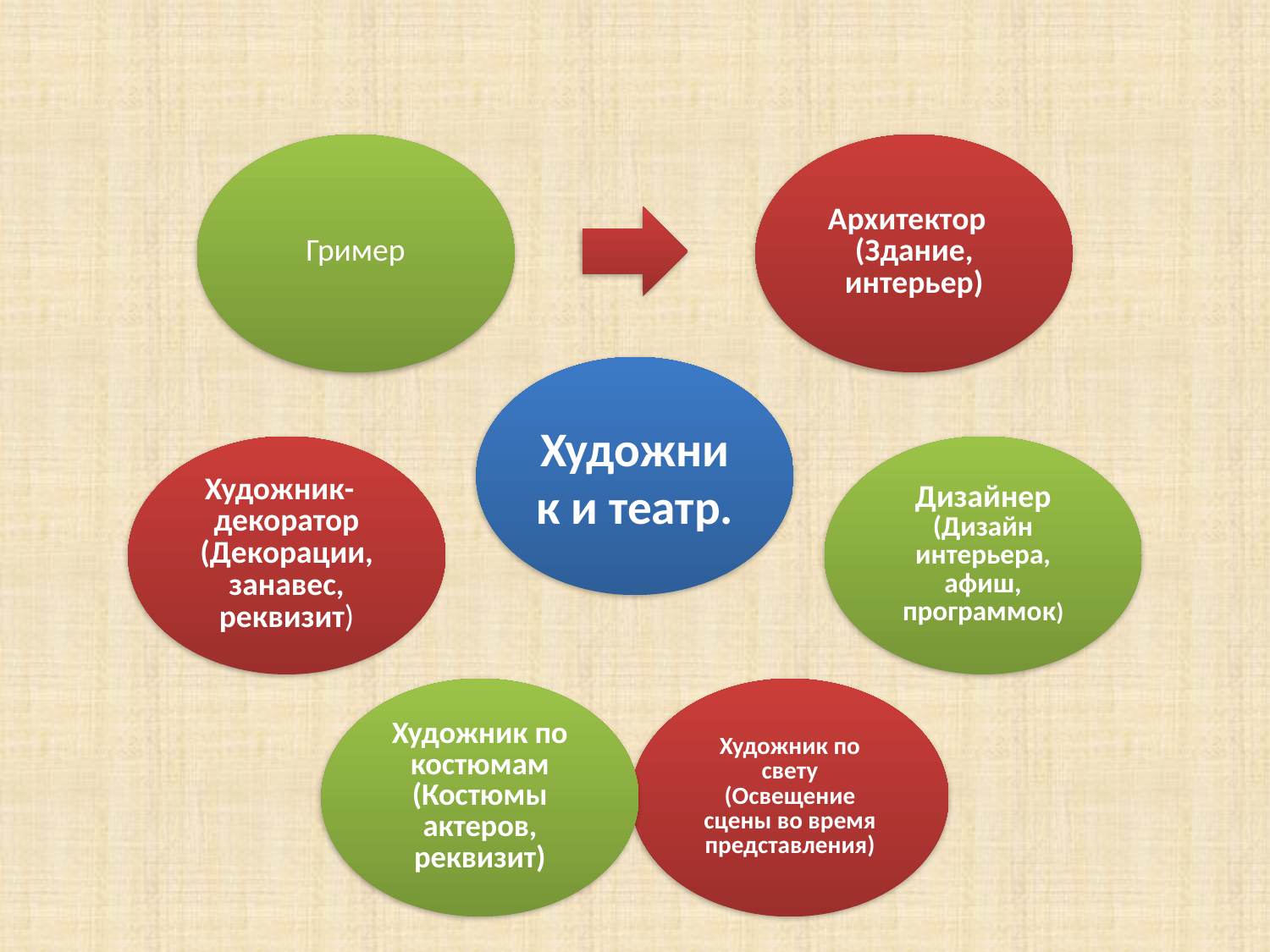

Художник и театр.
Архитектор
(Здание, интерьер)
Дизайнер
(Дизайн интерьера, афиш, программок)
Художник по свету
(Освещение сцены во время представления)
Художник по костюмам
(Костюмы актеров, реквизит)
Художник-   декоратор
(Декорации, занавес, реквизит)
Гример